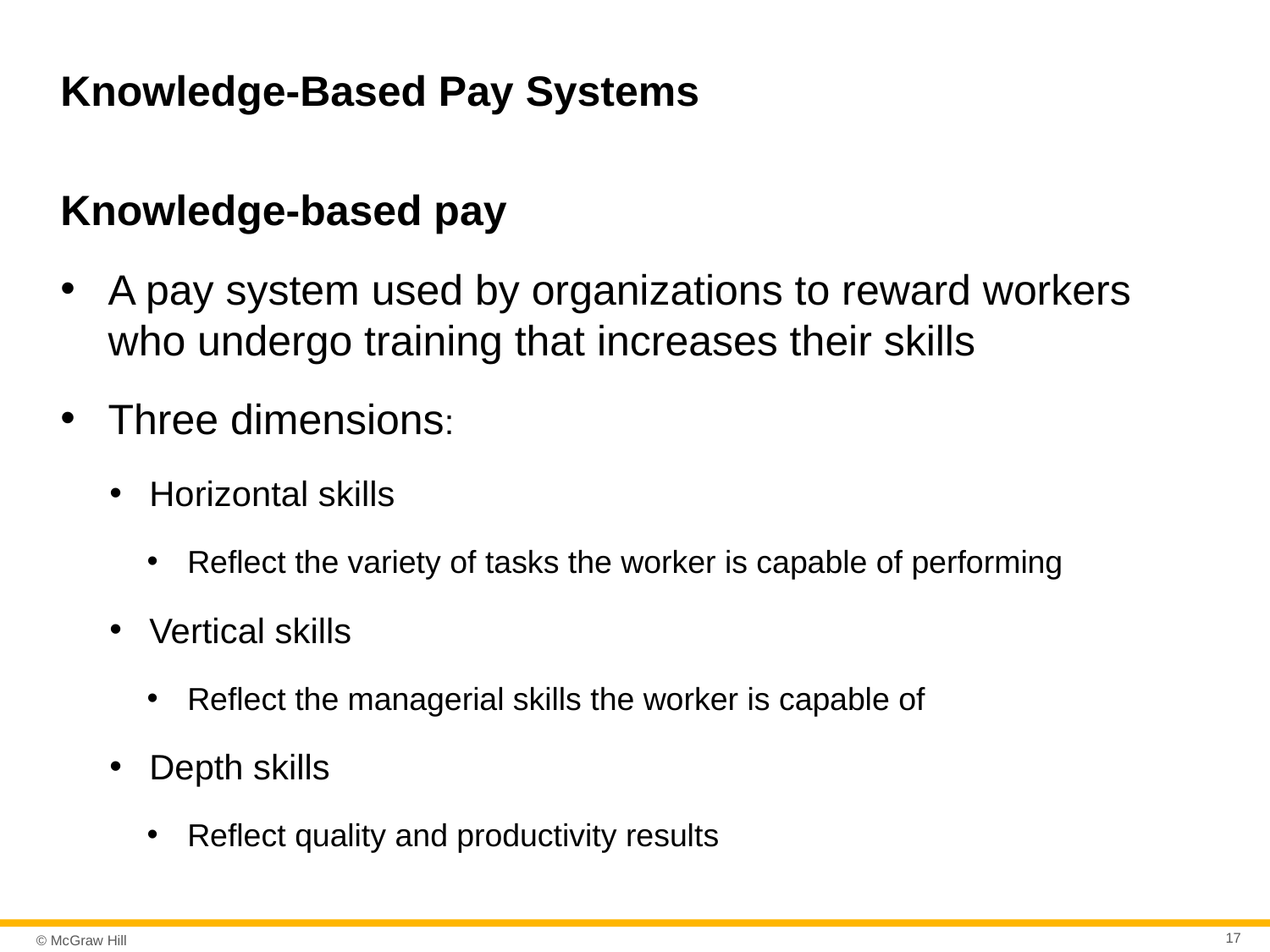

# Knowledge-Based Pay Systems
Knowledge-based pay
A pay system used by organizations to reward workers who undergo training that increases their skills
Three dimensions:
Horizontal skills
Reflect the variety of tasks the worker is capable of performing
Vertical skills
Reflect the managerial skills the worker is capable of
Depth skills
Reflect quality and productivity results